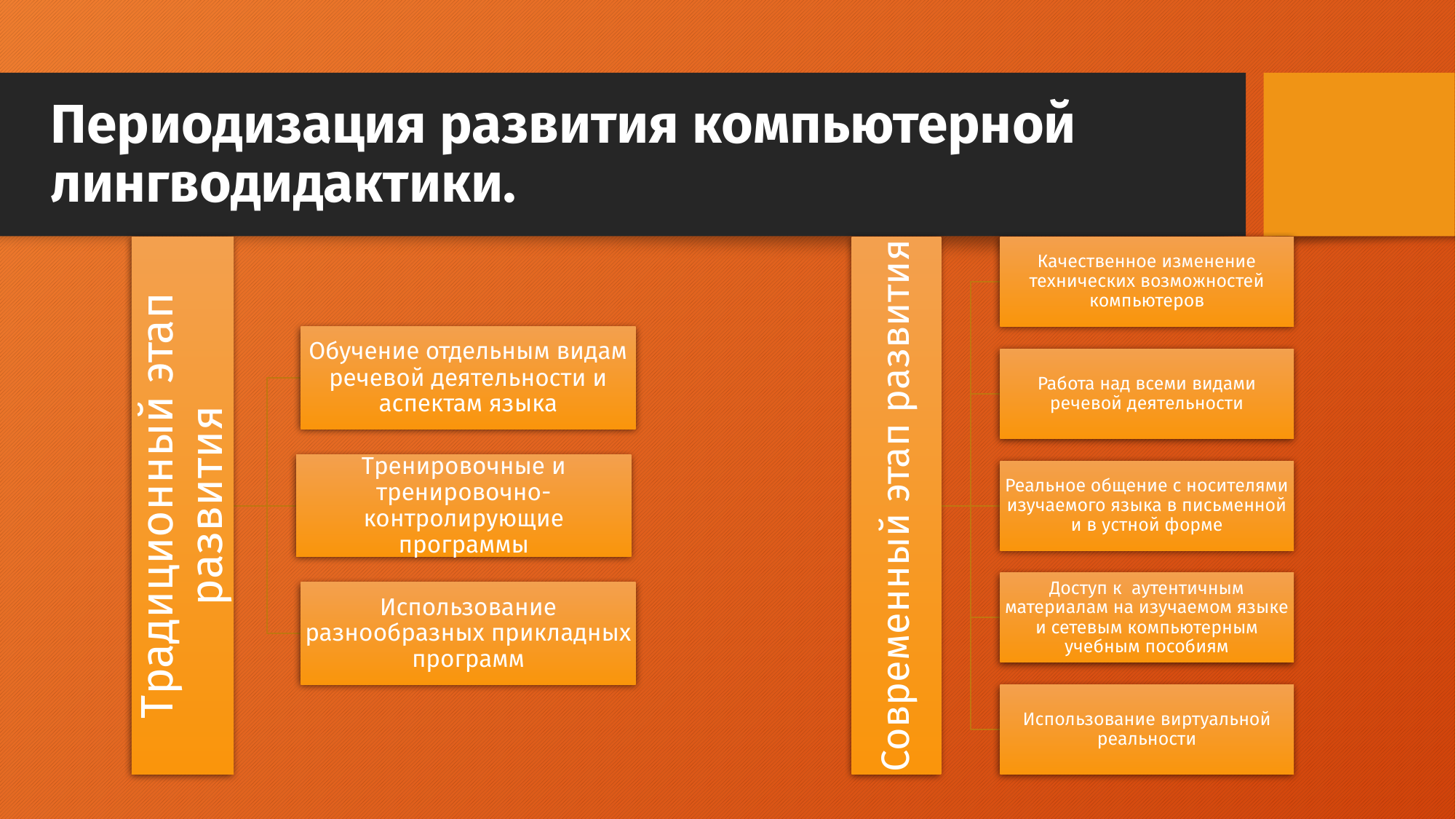

# Периодизация развития компьютерной лингводидактики.

Современный этап развития
Качественное изменение технических возможностей компьютеров
Работа над всеми видами речевой деятельности
Реальное общение с носителями изучаемого языка в письменной и в устной форме
Доступ к  аутентичным материалам на изучаемом языке и сетевым компьютерным учебным пособиям
Использование виртуальной реальности

Традиционный этап развития
Обучение отдельным видам речевой деятельности и аспектам языка
Тренировочные и тренировочно-контролирующие программы
Использование разнообразных прикладных программ